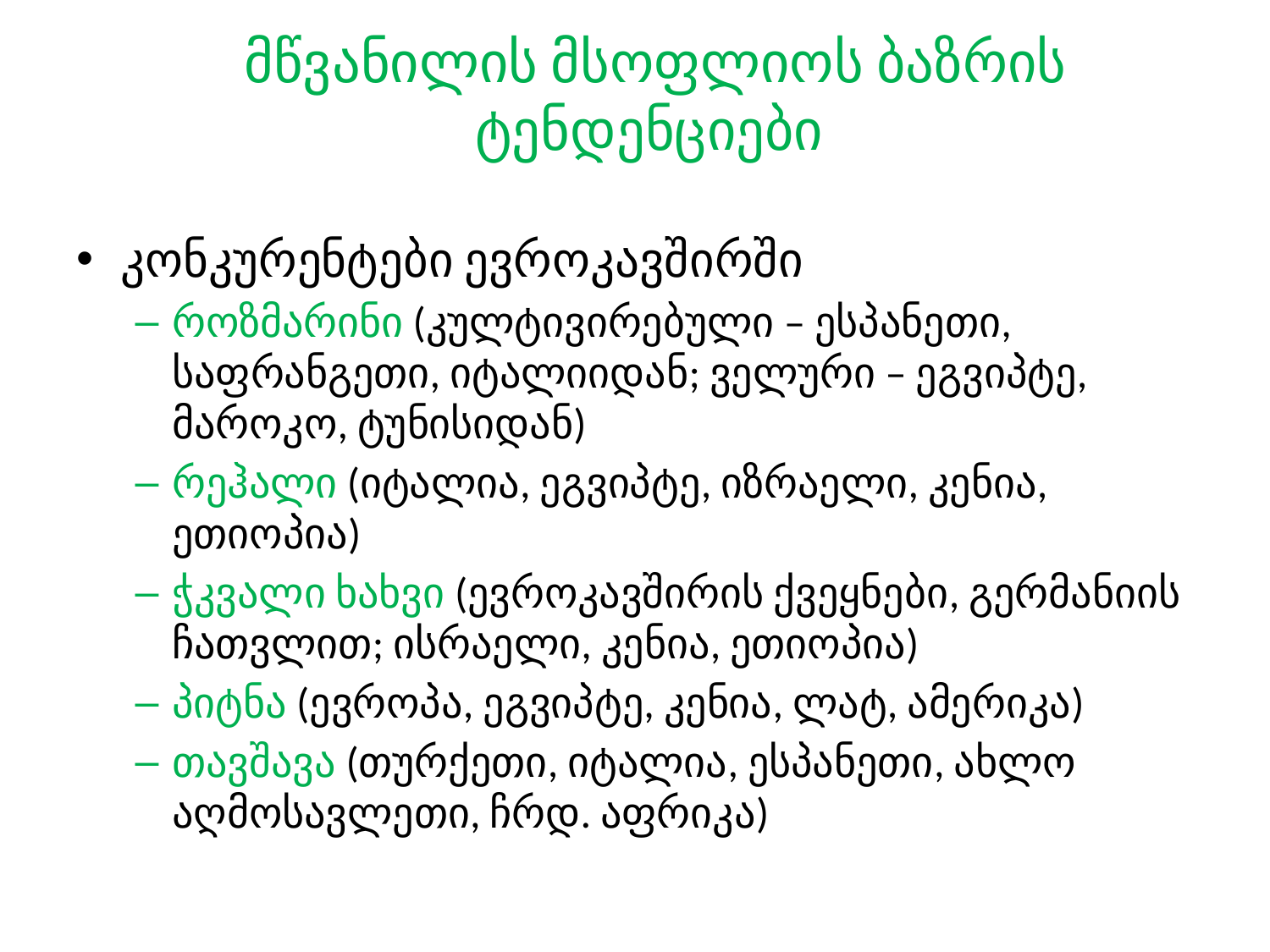

მწვანილის მსოფლიოს ბაზრის ტენდენციები
კონკურენტები ევროკავშირში
როზმარინი (კულტივირებული – ესპანეთი, საფრანგეთი, იტალიიდან; ველური – ეგვიპტე, მაროკო, ტუნისიდან)
რეჰალი (იტალია, ეგვიპტე, იზრაელი, კენია, ეთიოპია)
ჭკვალი ხახვი (ევროკავშირის ქვეყნები, გერმანიის ჩათვლით; ისრაელი, კენია, ეთიოპია)
პიტნა (ევროპა, ეგვიპტე, კენია, ლატ, ამერიკა)
თავშავა (თურქეთი, იტალია, ესპანეთი, ახლო აღმოსავლეთი, ჩრდ. აფრიკა)